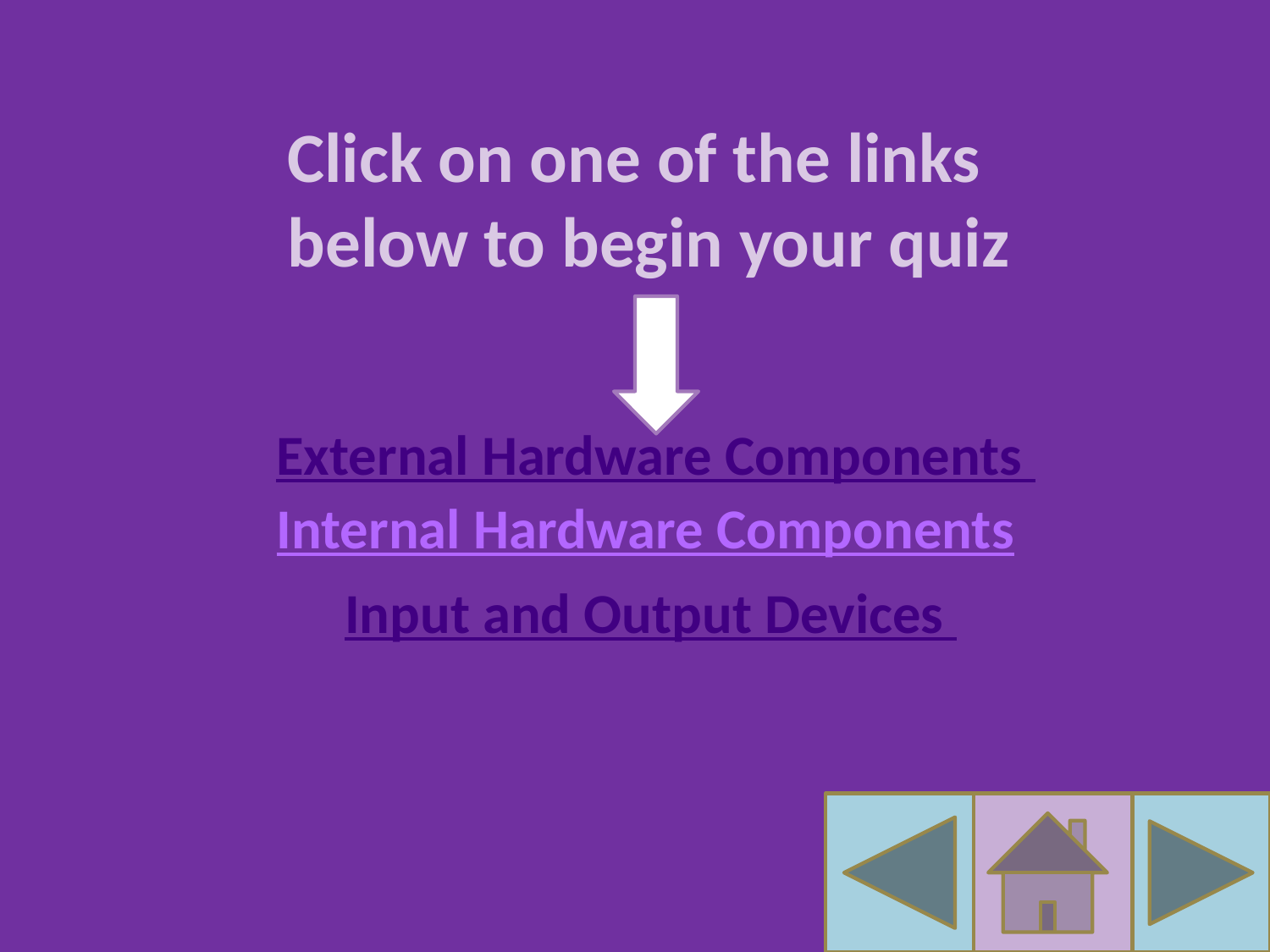

Click on one of the links below to begin your quiz

External Hardware Components
Internal Hardware Components
Input and Output Devices